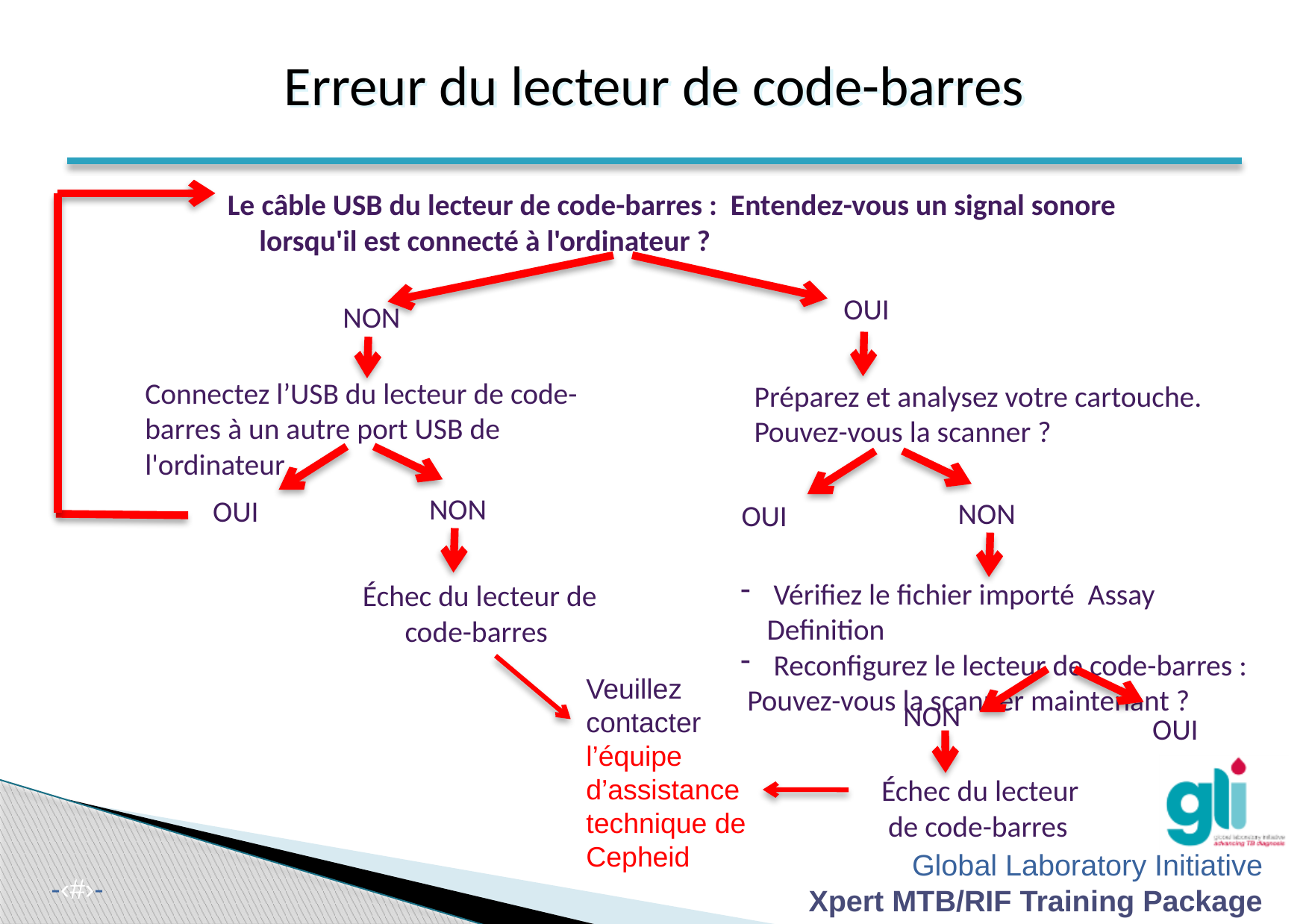

Erreur du lecteur de code-barres
#
Le câble USB du lecteur de code-barres :  Entendez-vous un signal sonore lorsqu'il est connecté à l'ordinateur ?

OUI
 NON
Connectez l’USB du lecteur de code-barres à un autre port USB de l'ordinateur
Préparez et analysez votre cartouche. Pouvez-vous la scanner ?
 NON
OUI
 NON
OUI
 Vérifiez le fichier importé  Assay Definition
 Reconfigurez le lecteur de code-barres :
 Pouvez-vous la scanner maintenant ?
Échec du lecteur de code-barres
Veuillez contacter l’équipe d’assistance technique de Cepheid
 NON
OUI
Échec du lecteur
 de code-barres